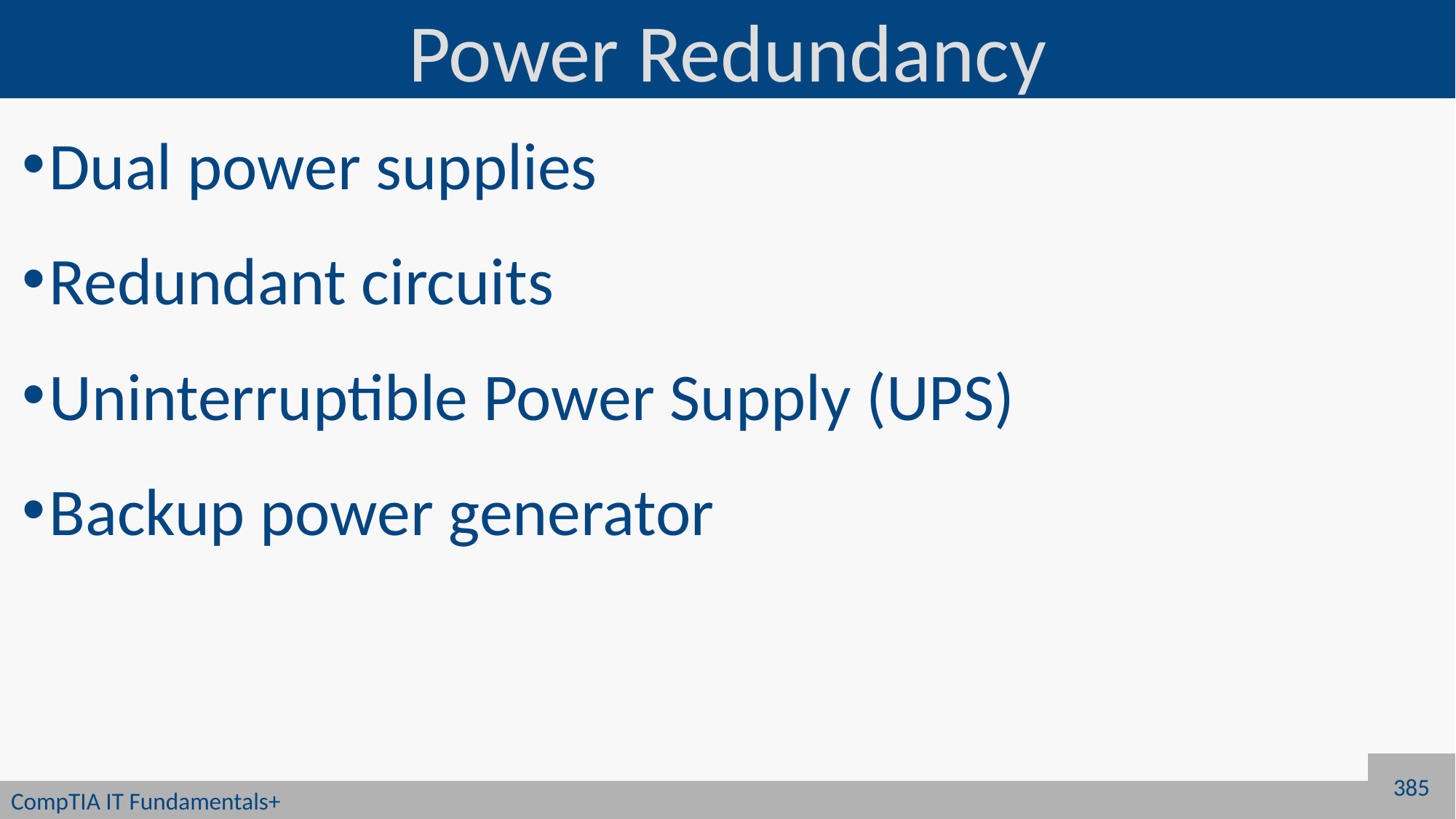

# Power Redundancy
Dual power supplies
Redundant circuits
Uninterruptible Power Supply (UPS)
Backup power generator

385
CompTIA IT Fundamentals+